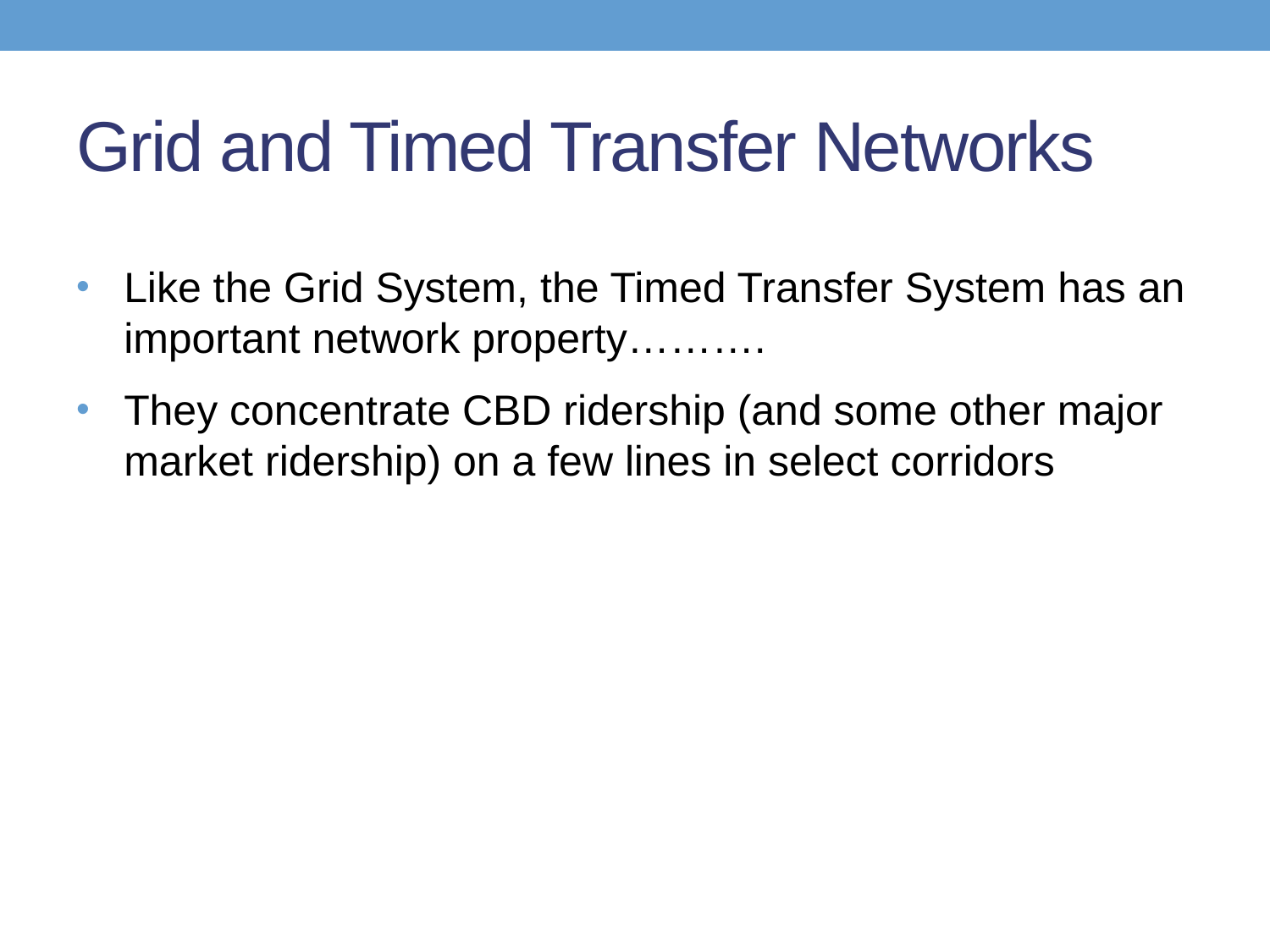

# Grid and Timed Transfer Networks
Like the Grid System, the Timed Transfer System has an important network property……….
They concentrate CBD ridership (and some other major market ridership) on a few lines in select corridors